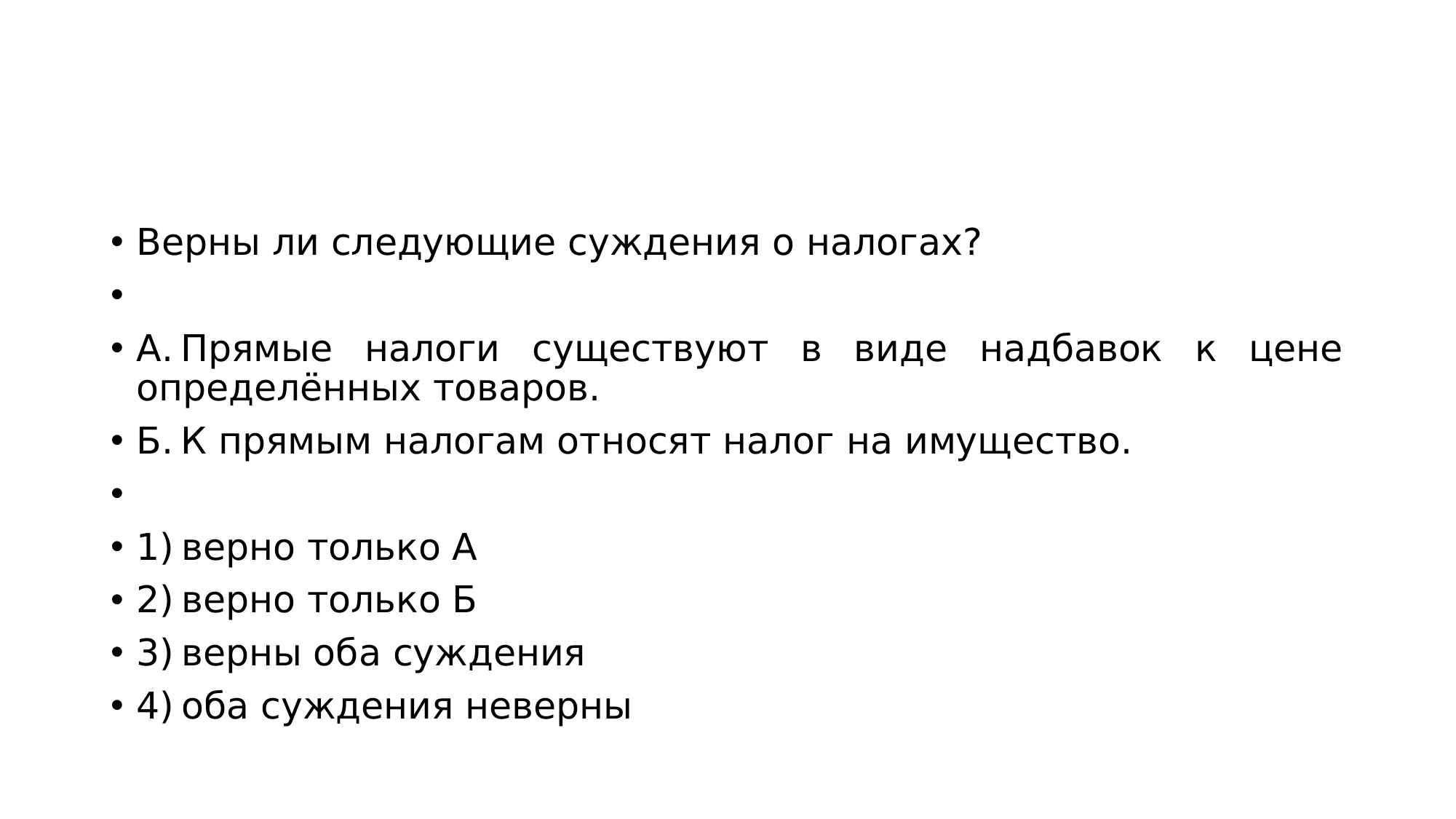

#
Верны ли следующие суждения о налогах?

А. Прямые налоги существуют в виде надбавок к цене определённых товаров.
Б. К прямым налогам относят налог на имущество.

1) верно только А
2) верно только Б
3) верны оба суждения
4) оба суждения неверны